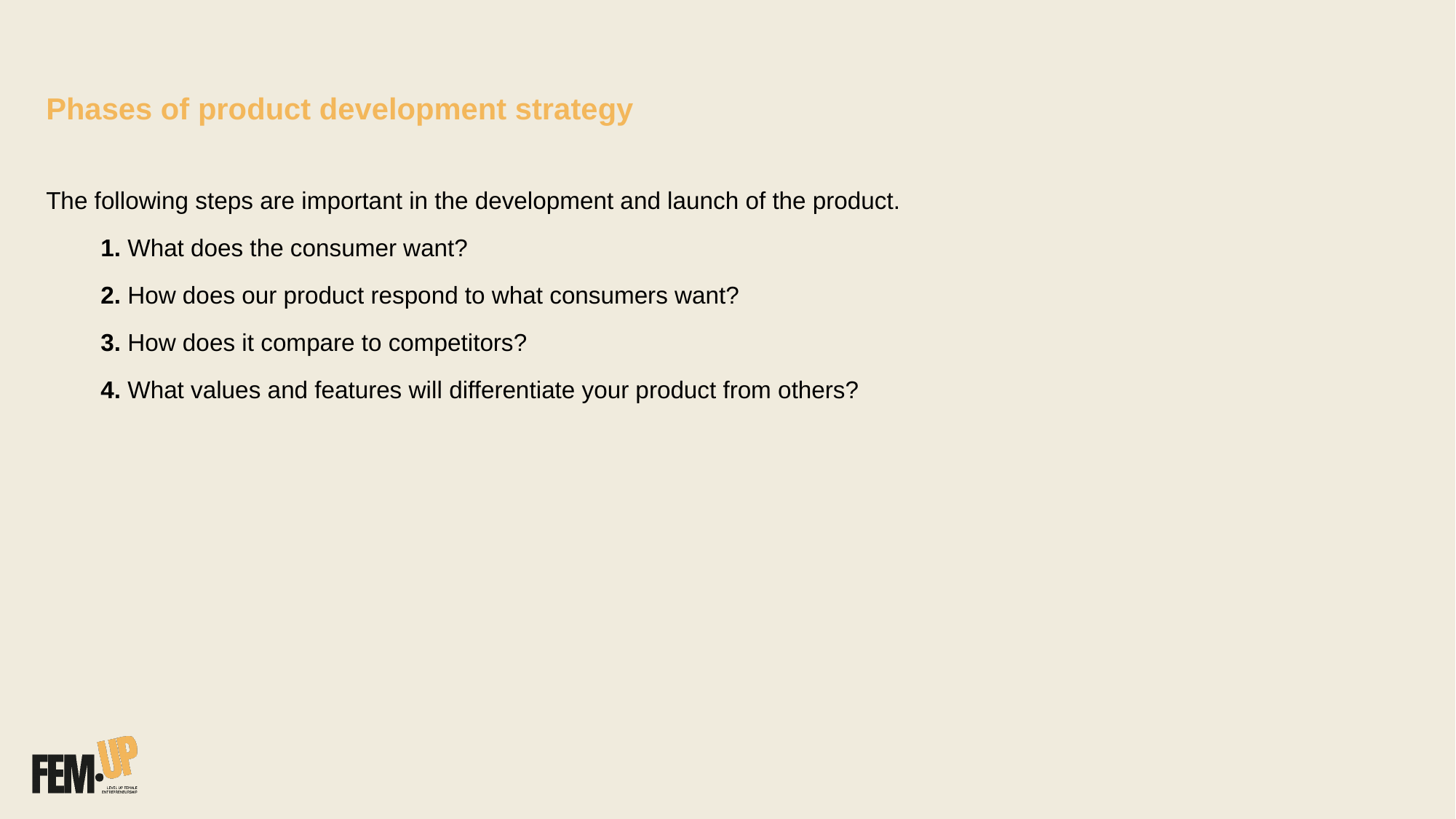

Phases of product development strategy​

The following steps are important in the development and launch of the product.​
1. What does the consumer want?​
2. How does our product respond to what consumers want?​
3. How does it compare to competitors?​
4. What values and features will differentiate your product from others?

​